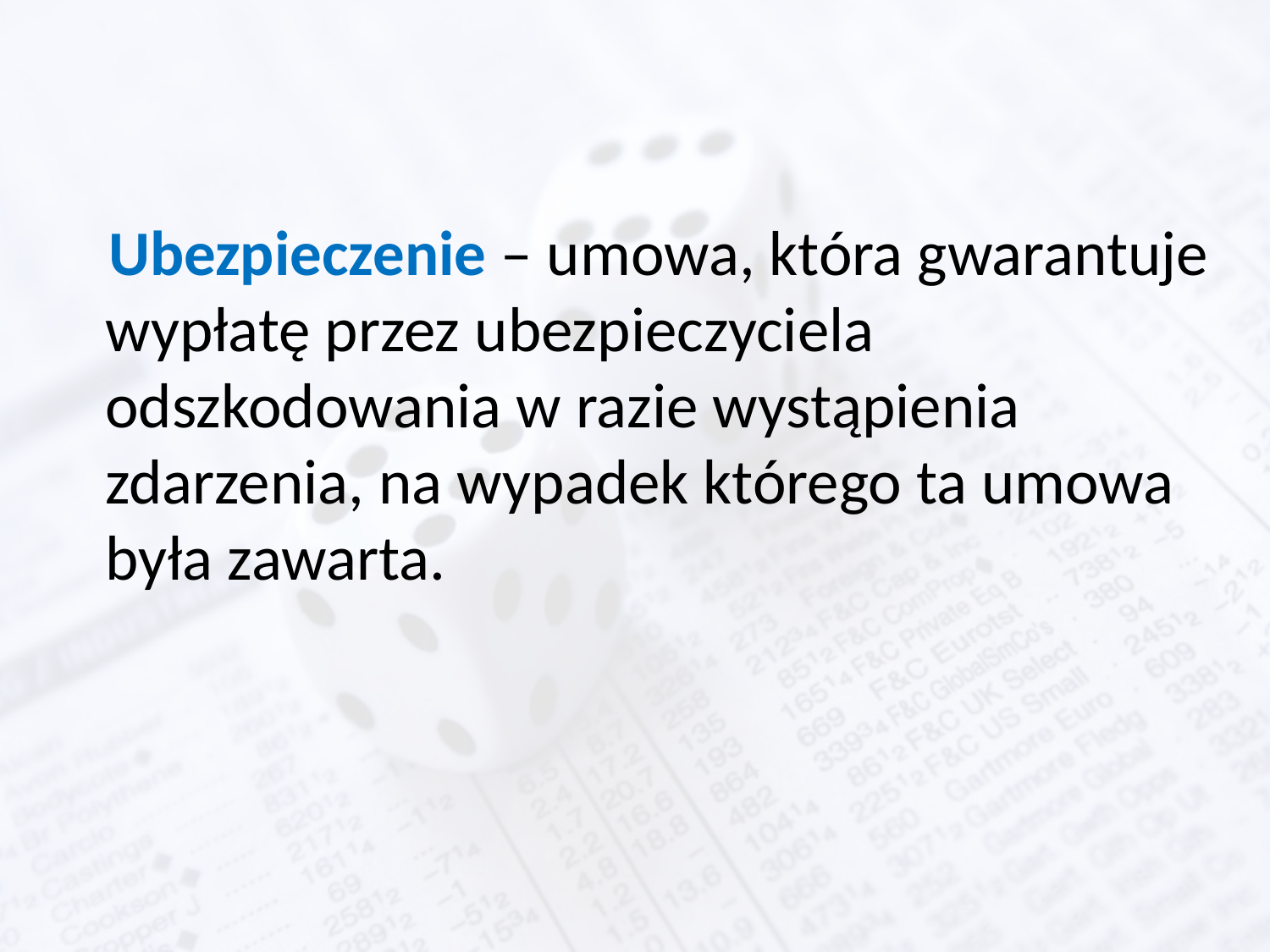

#

    Ubezpieczenie – umowa, która gwarantuje wypłatę przez ubezpieczyciela odszkodowania w razie wystąpienia zdarzenia, na wypadek którego ta umowa była zawarta.